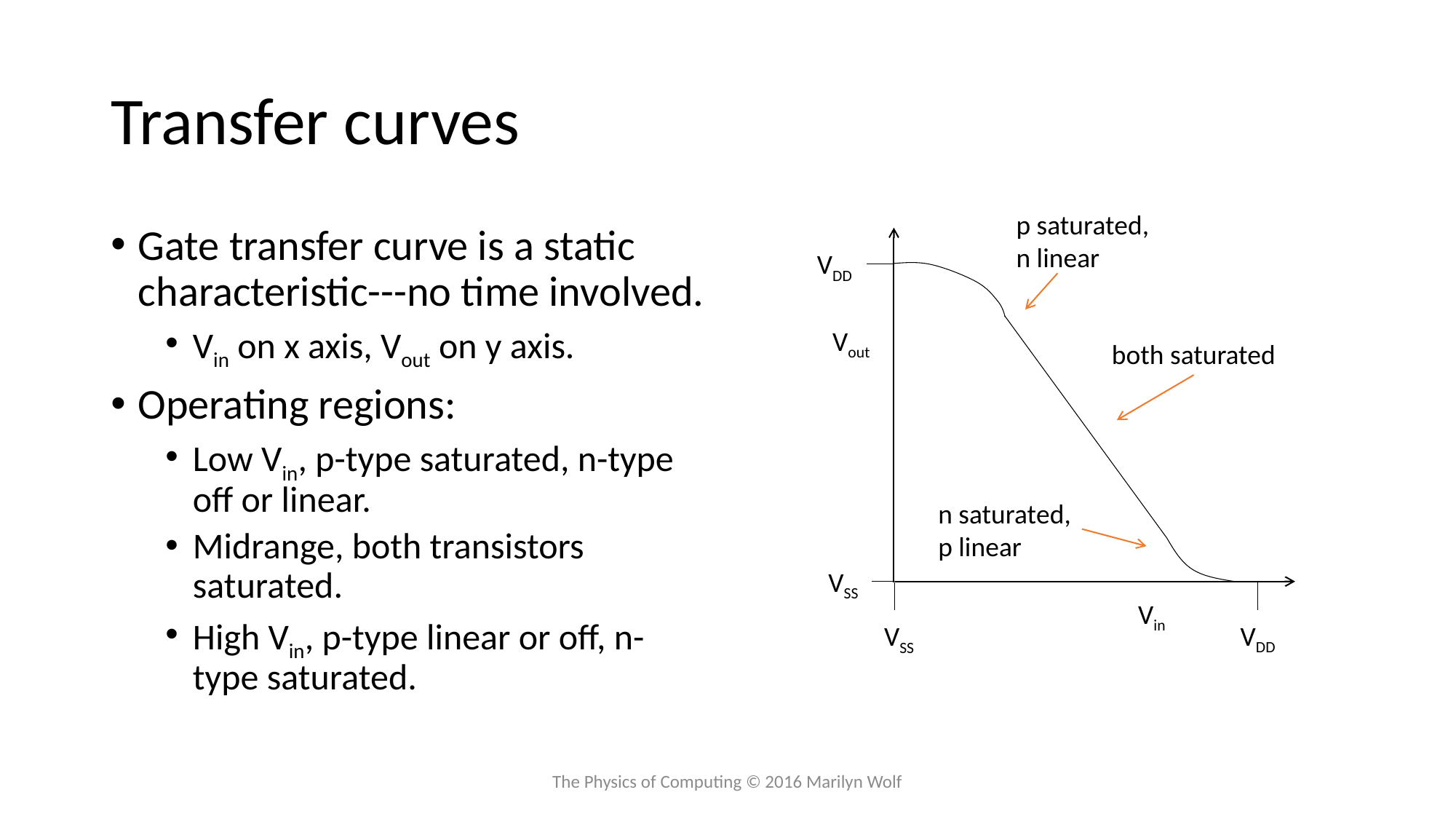

# Transfer curves
p saturated,
n linear
Gate transfer curve is a static characteristic---no time involved.
Vin on x axis, Vout on y axis.
Operating regions:
Low Vin, p-type saturated, n-type off or linear.
Midrange, both transistors saturated.
High Vin, p-type linear or off, n-type saturated.
VDD

Vout
both saturated
n saturated,
p linear

VSS
Vin
VDD
VSS
The Physics of Computing © 2016 Marilyn Wolf